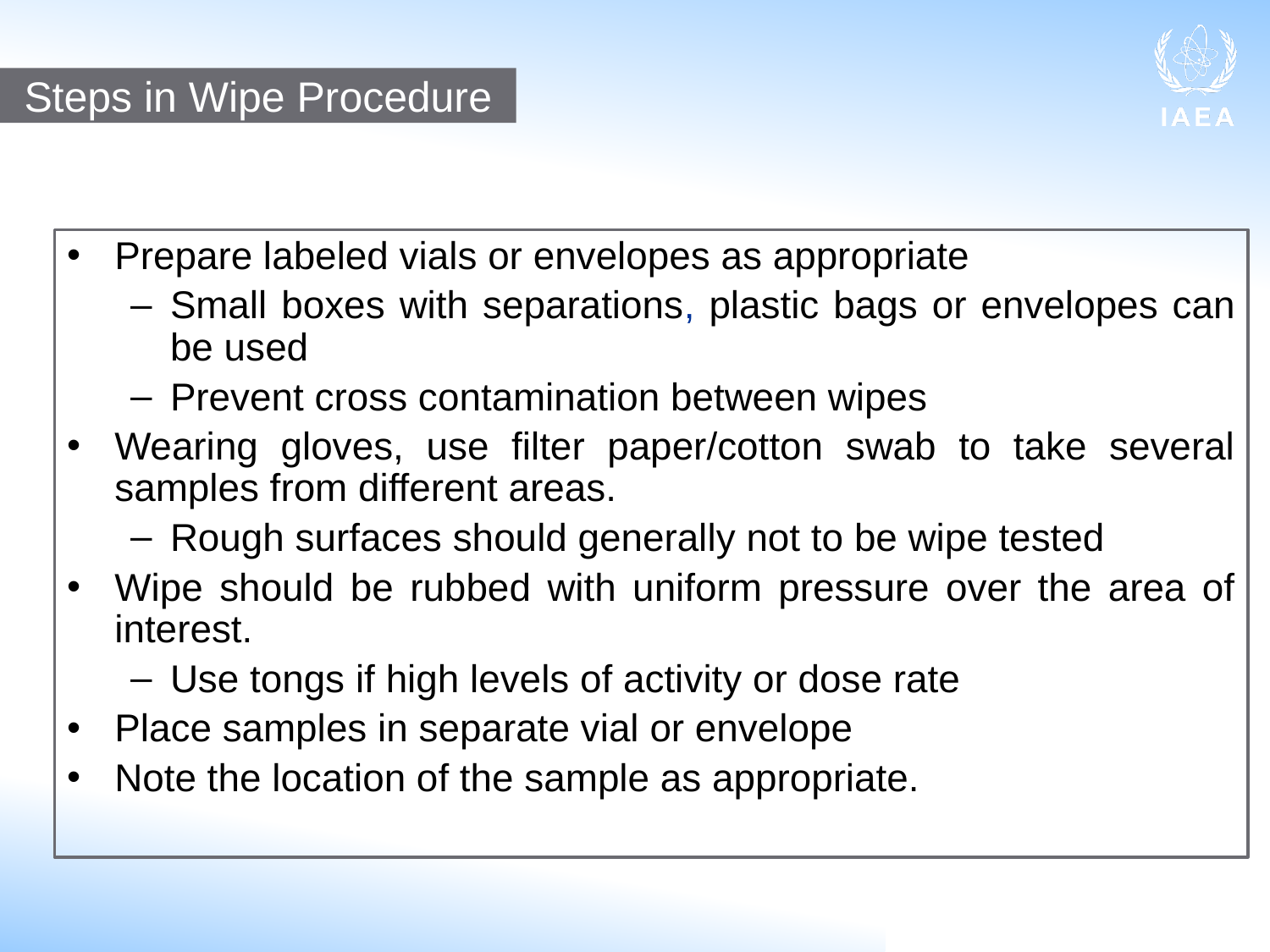

Steps in Wipe Procedure
Prepare labeled vials or envelopes as appropriate
Small boxes with separations, plastic bags or envelopes can be used
Prevent cross contamination between wipes
Wearing gloves, use filter paper/cotton swab to take several samples from different areas.
Rough surfaces should generally not to be wipe tested
Wipe should be rubbed with uniform pressure over the area of interest.
Use tongs if high levels of activity or dose rate
Place samples in separate vial or envelope
Note the location of the sample as appropriate.